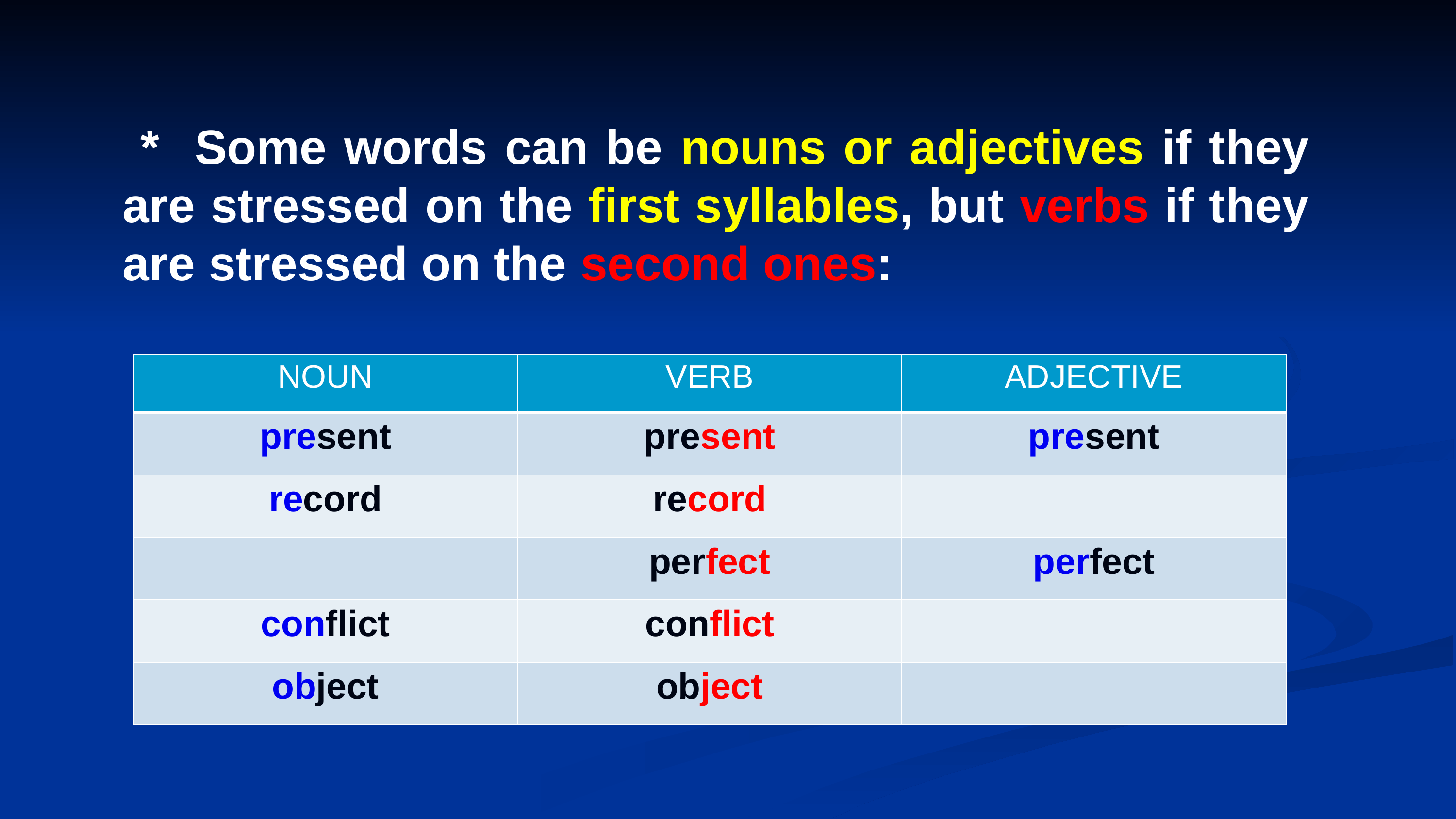

*  Some words can be nouns or adjectives if they are stressed on the first syllables, but verbs if they are stressed on the second ones:
| NOUN | VERB | ADJECTIVE |
| --- | --- | --- |
| present | present | present |
| record | record |  |
|  | perfect | perfect |
| conflict | conflict |  |
| object | object |  |